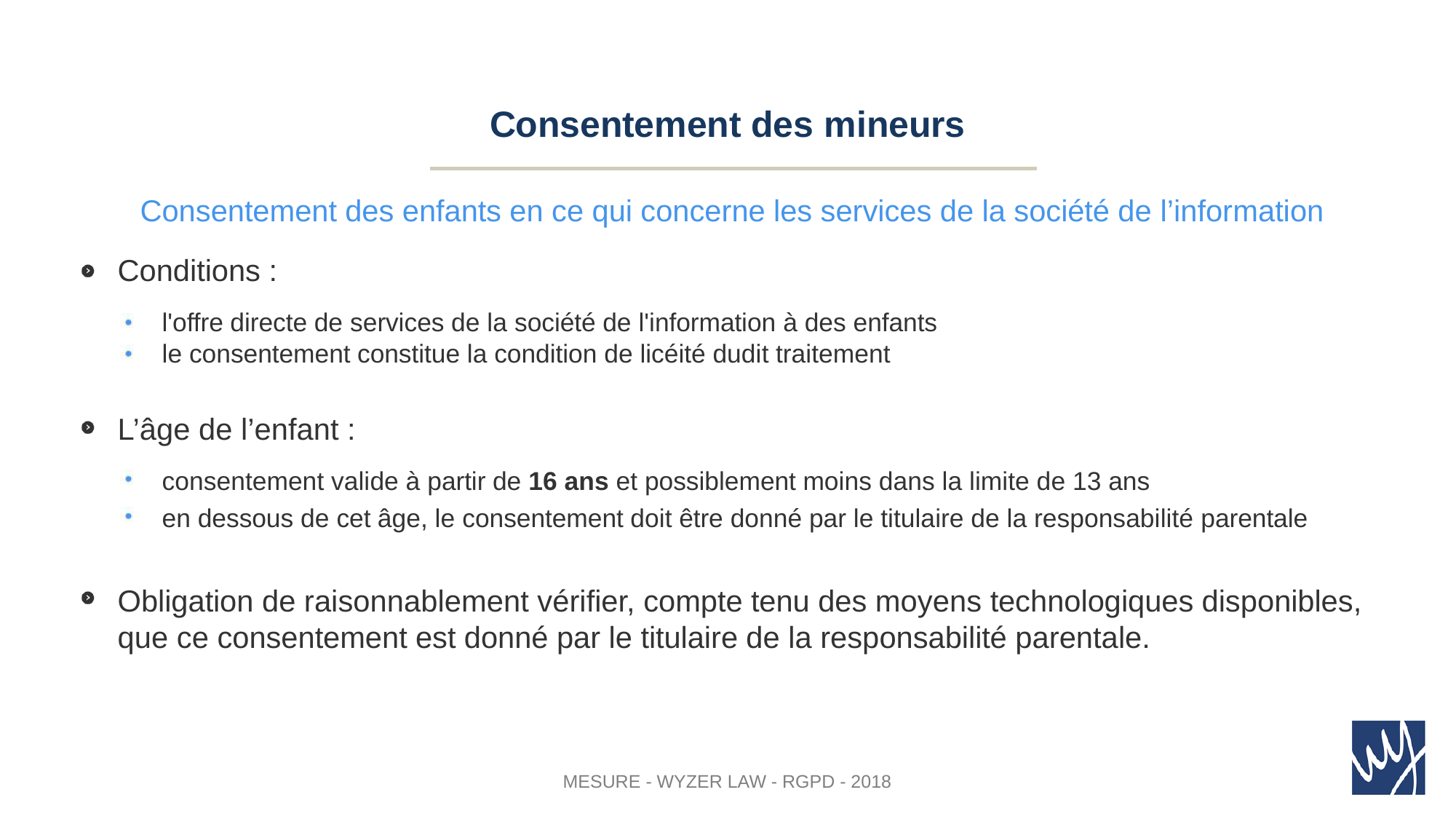

Consentement des mineurs

Consentement des enfants en ce qui concerne les services de la société de l’information
Conditions :
l'offre directe de services de la société de l'information à des enfants
le consentement constitue la condition de licéité dudit traitement

L’âge de l’enfant :
consentement valide à partir de 16 ans et possiblement moins dans la limite de 13 ans
en dessous de cet âge, le consentement doit être donné par le titulaire de la responsabilité parentale

Obligation de raisonnablement vérifier, compte tenu des moyens technologiques disponibles,  que ce consentement est donné par le titulaire de la responsabilité parentale.

MESURE - WYZER LAW - RGPD - 2018